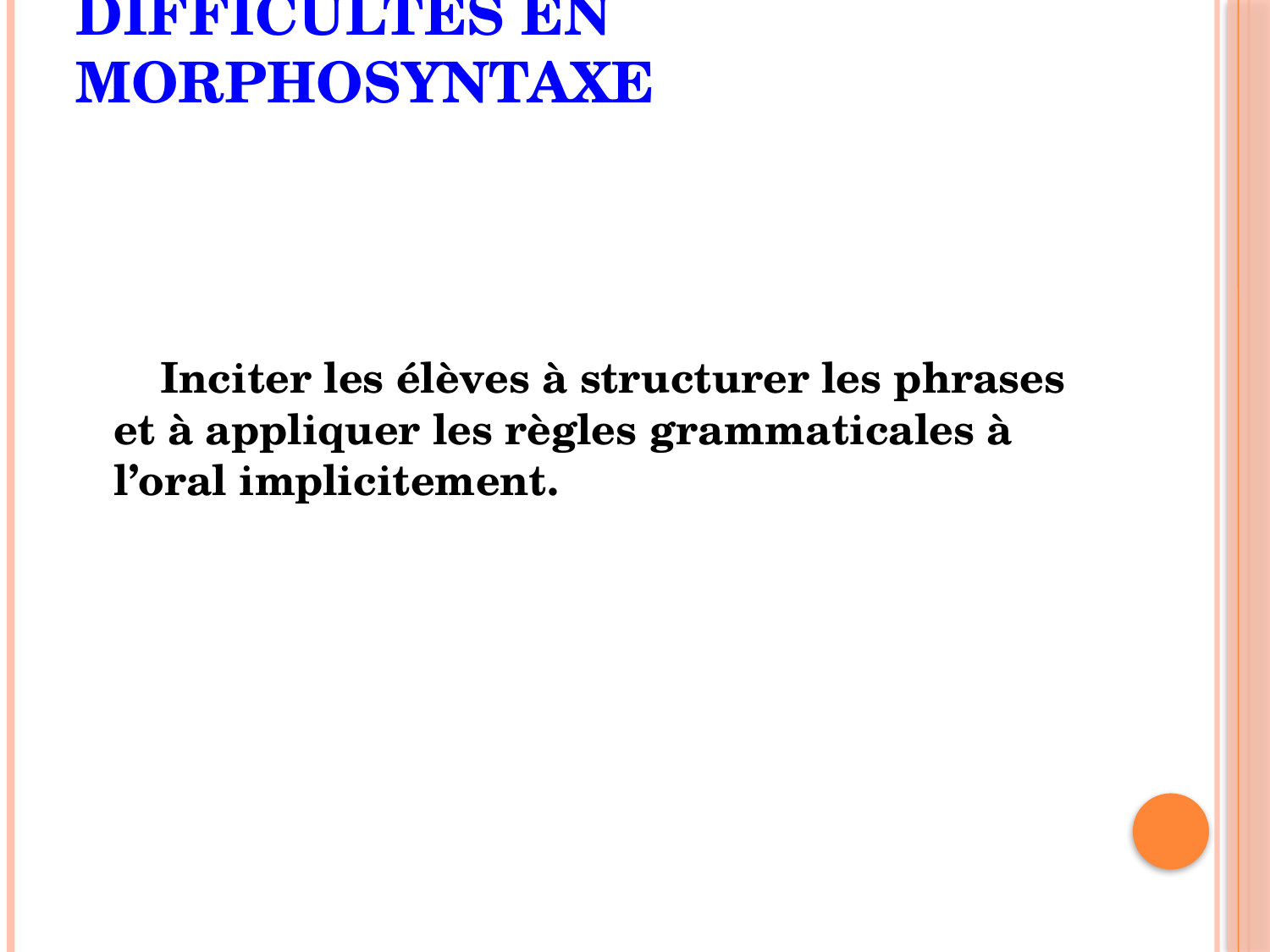

# Difficultés en morphosyntaxe

       Inciter les élèves à structurer les phrases et à appliquer les règles grammaticales à l’oral implicitement.